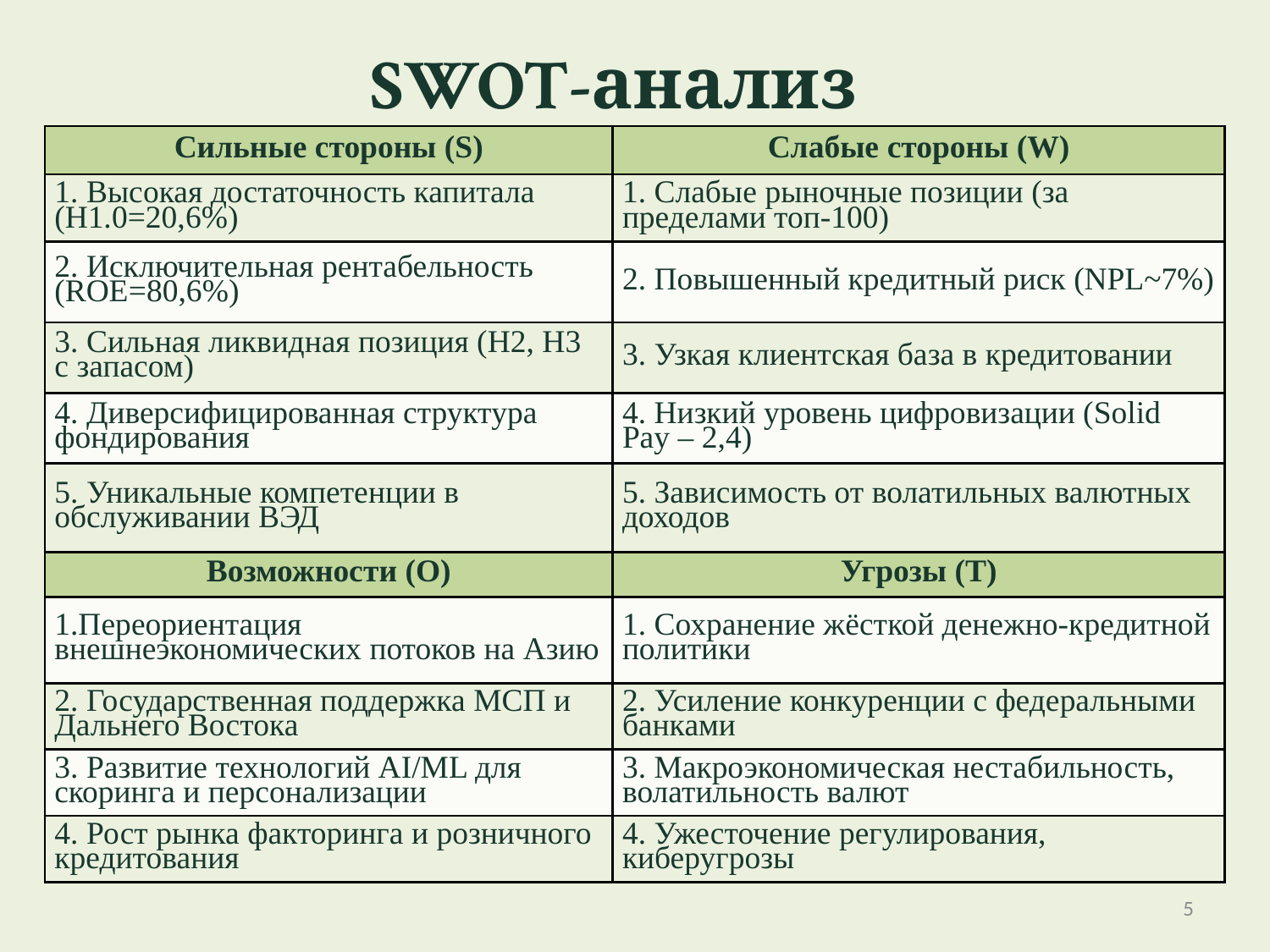

# SWOT-анализ
| Сильные стороны (S) | Слабые стороны (W) |
| --- | --- |
| 1. Высокая достаточность капитала (Н1.0=20,6%) | 1. Слабые рыночные позиции (за пределами топ-100) |
| 2. Исключительная рентабельность (ROE=80,6%) | 2. Повышенный кредитный риск (NPL~7%) |
| 3. Сильная ликвидная позиция (Н2, Н3 с запасом) | 3. Узкая клиентская база в кредитовании |
| 4. Диверсифицированная структура фондирования | 4. Низкий уровень цифровизации (Solid Pay – 2,4) |
| 5. Уникальные компетенции в обслуживании ВЭД | 5. Зависимость от волатильных валютных доходов |
| Возможности (O) | Угрозы (T) |
| 1.Переориентация внешнеэкономических потоков на Азию | 1. Сохранение жёсткой денежно-кредитной политики |
| 2. Государственная поддержка МСП и Дальнего Востока | 2. Усиление конкуренции с федеральными банками |
| 3. Развитие технологий AI/ML для скоринга и персонализации | 3. Макроэкономическая нестабильность, волатильность валют |
| 4. Рост рынка факторинга и розничного кредитования | 4. Ужесточение регулирования, киберугрозы |

5